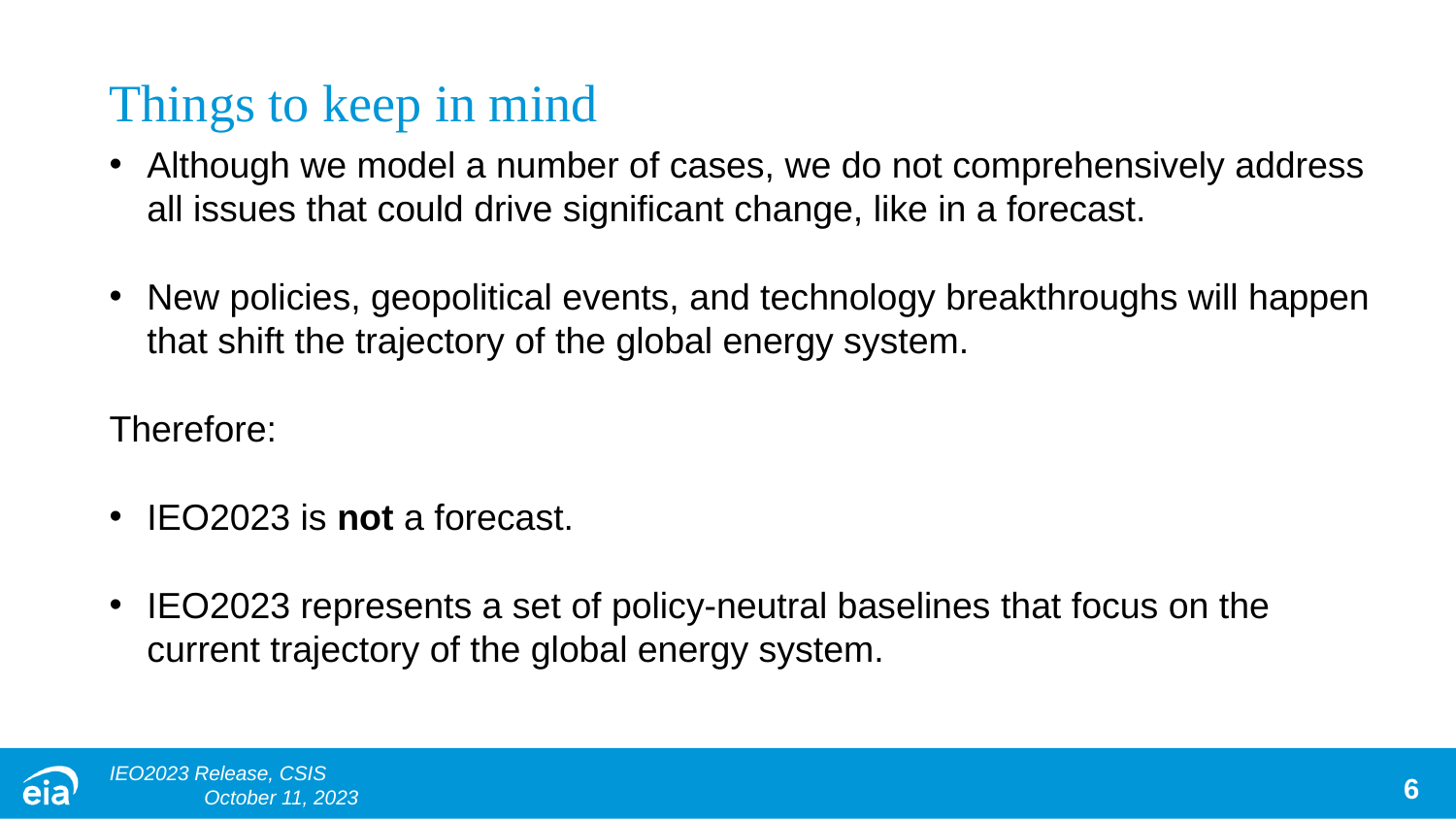

# Things to keep in mind
Although we model a number of cases, we do not comprehensively address all issues that could drive significant change, like in a forecast.
New policies, geopolitical events, and technology breakthroughs will happen that shift the trajectory of the global energy system.
Therefore:
IEO2023 is not a forecast.
IEO2023 represents a set of policy-neutral baselines that focus on the current trajectory of the global energy system.
IEO2023 Release, CSIS                                                      October 11, 2023
6